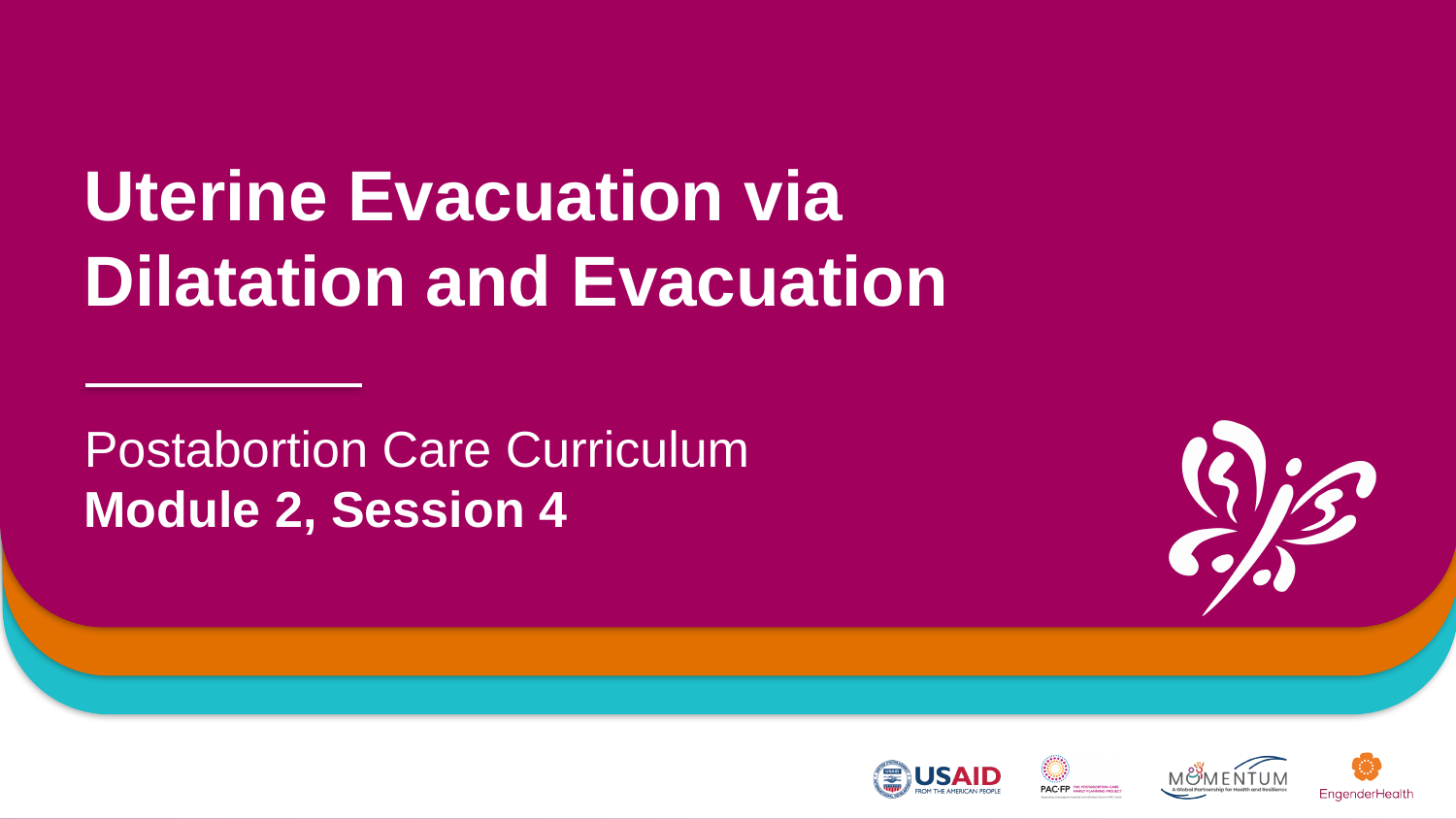

# Uterine Evacuation via Dilatation and Evacuation
Postabortion Care Curriculum
Module 2, Session 4